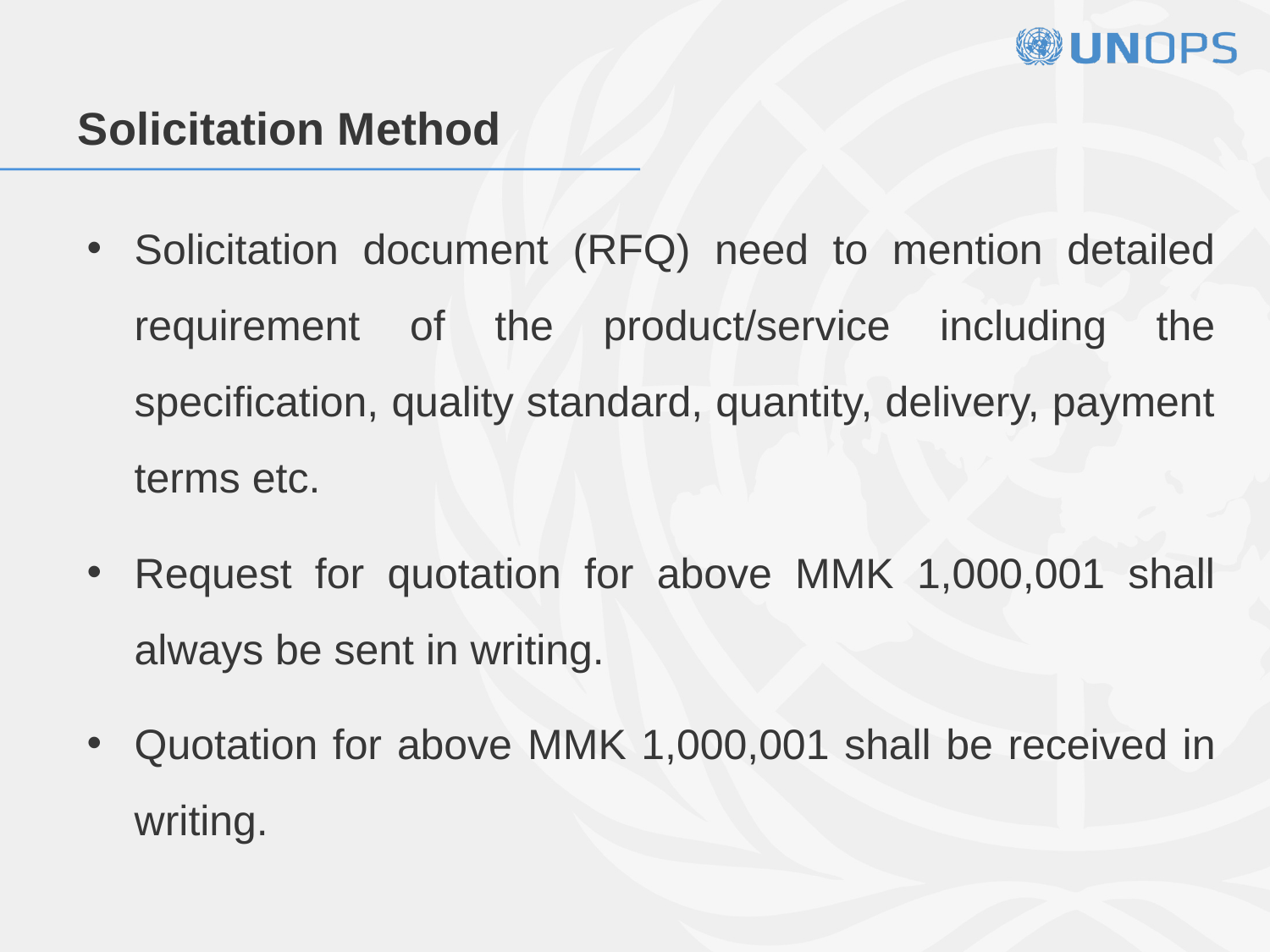

# Solicitation Method
Solicitation document (RFQ) need to mention detailed requirement of the product/service including the specification, quality standard, quantity, delivery, payment terms etc.
Request for quotation for above MMK 1,000,001 shall always be sent in writing.
Quotation for above MMK 1,000,001 shall be received in writing.